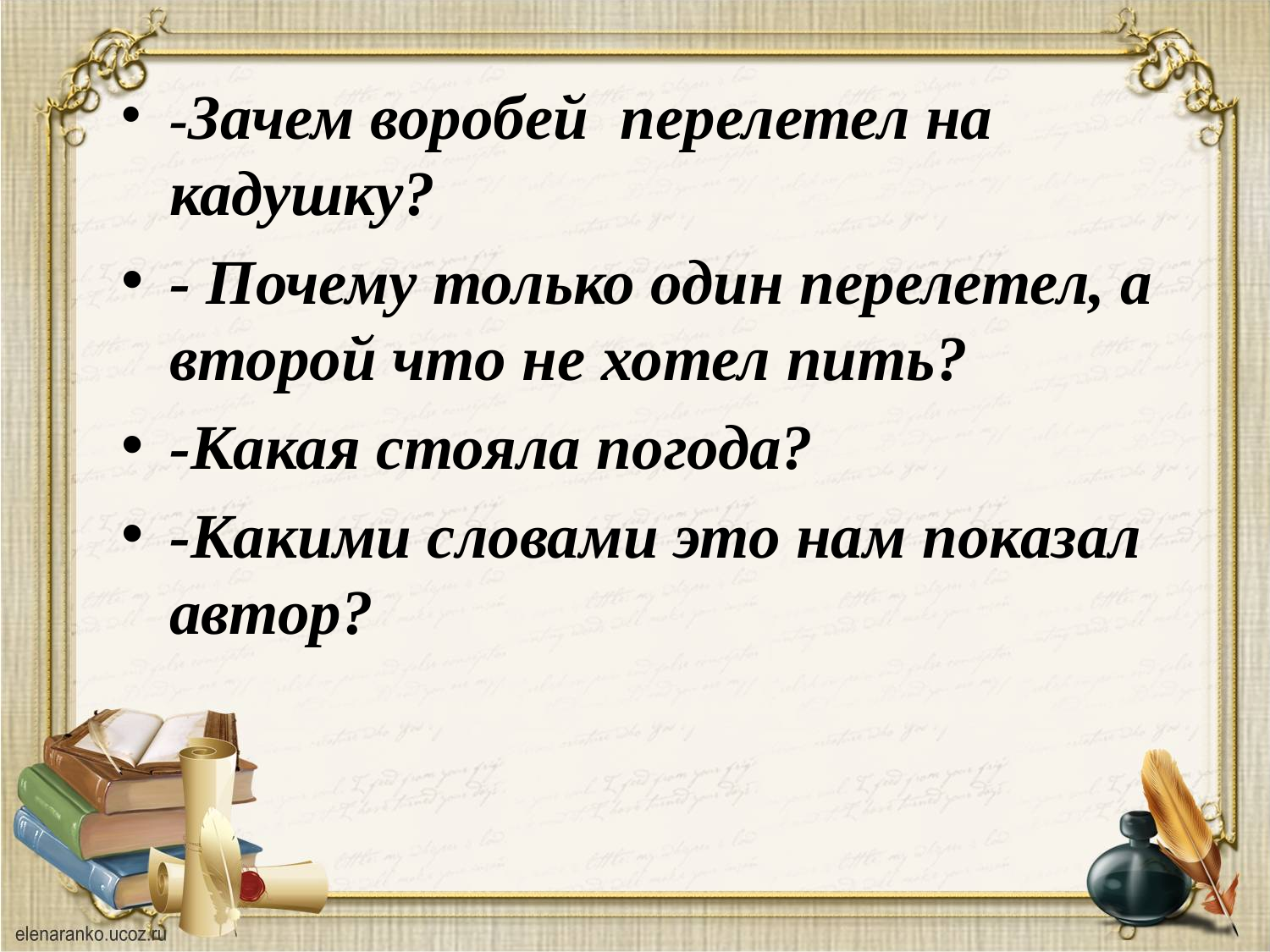

-Зачем воробей  перелетел на кадушку?
- Почему только один перелетел, а второй что не хотел пить?
-Какая стояла погода?
-Какими словами это нам показал автор?